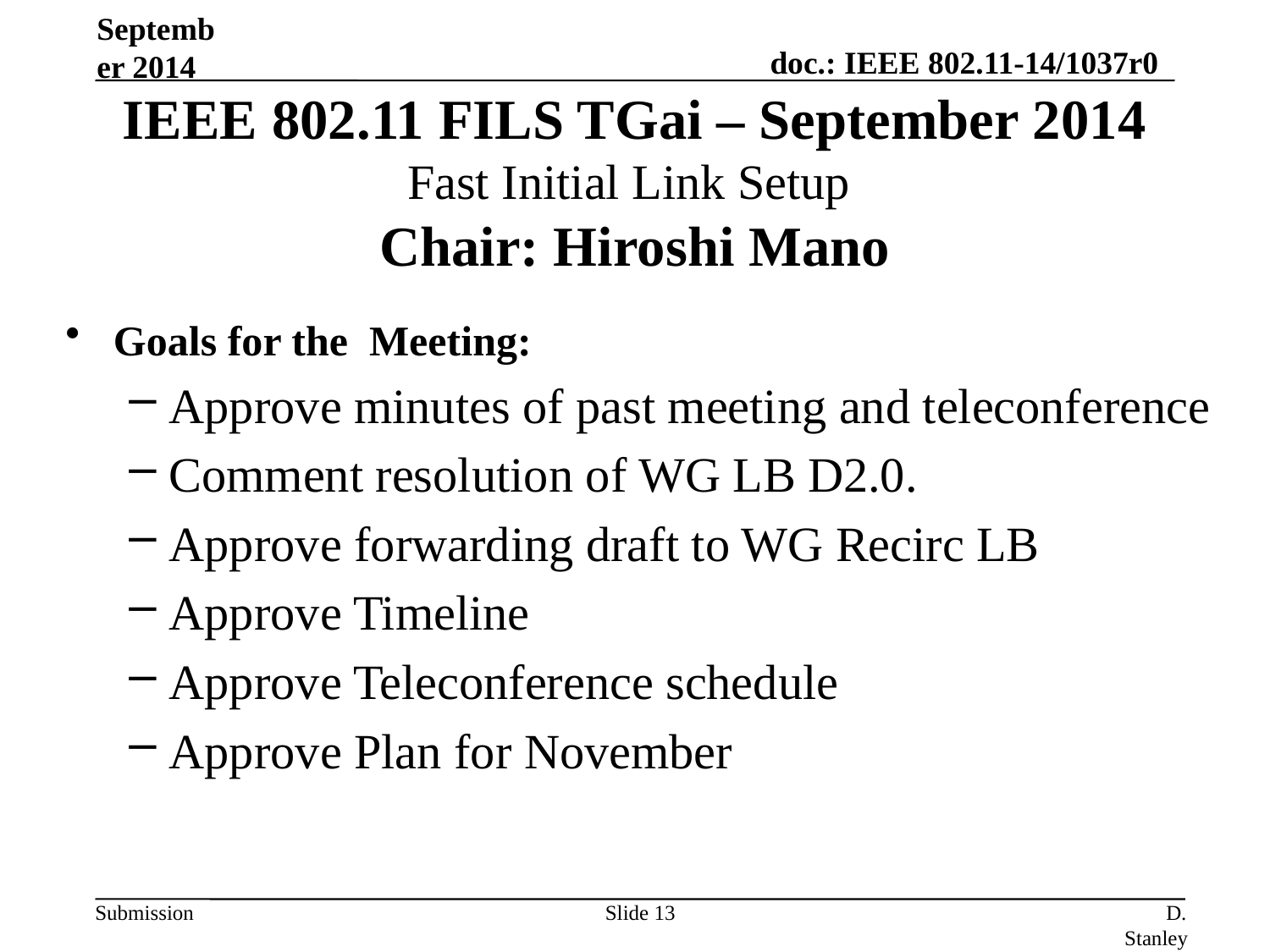

September 2014
# IEEE 802.11 FILS TGai – September 2014 Fast Initial Link Setup Chair: Hiroshi Mano
Goals for the  Meeting:
Approve minutes of past meeting and teleconference
Comment resolution of WG LB D2.0.
Approve forwarding draft to WG Recirc LB
Approve Timeline
Approve Teleconference schedule
Approve Plan for November
Slide 13
D. Stanley, Aruba Networks